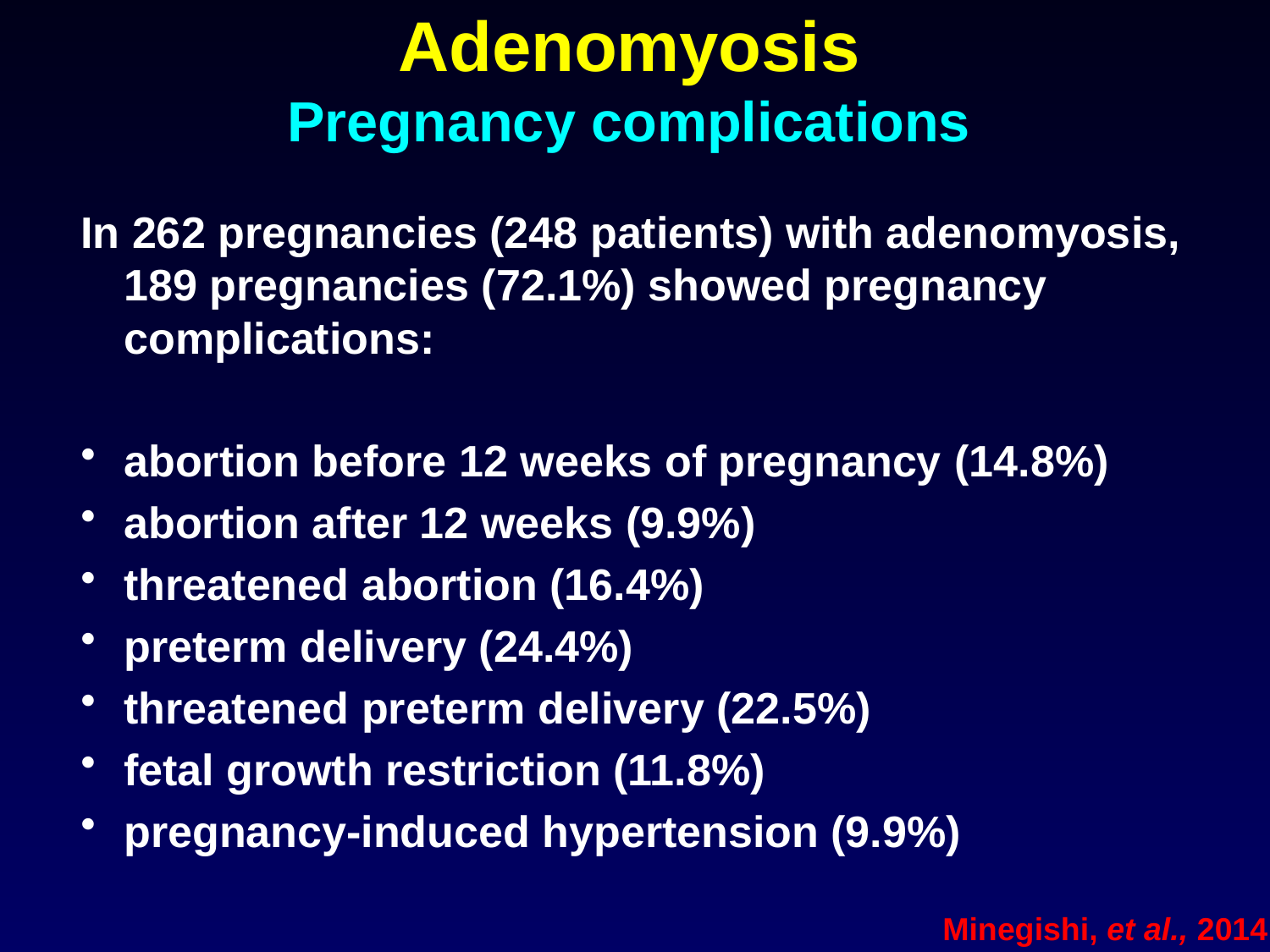

# Adenomyosis Pregnancy complications
In 262 pregnancies (248 patients) with adenomyosis, 189 pregnancies (72.1%) showed pregnancy complications:

abortion before 12 weeks of pregnancy (14.8%)
abortion after 12 weeks (9.9%)
threatened abortion (16.4%)
preterm delivery (24.4%)
threatened preterm delivery (22.5%)
fetal growth restriction (11.8%)
pregnancy-induced hypertension (9.9%)
Minegishi, et al., 2014